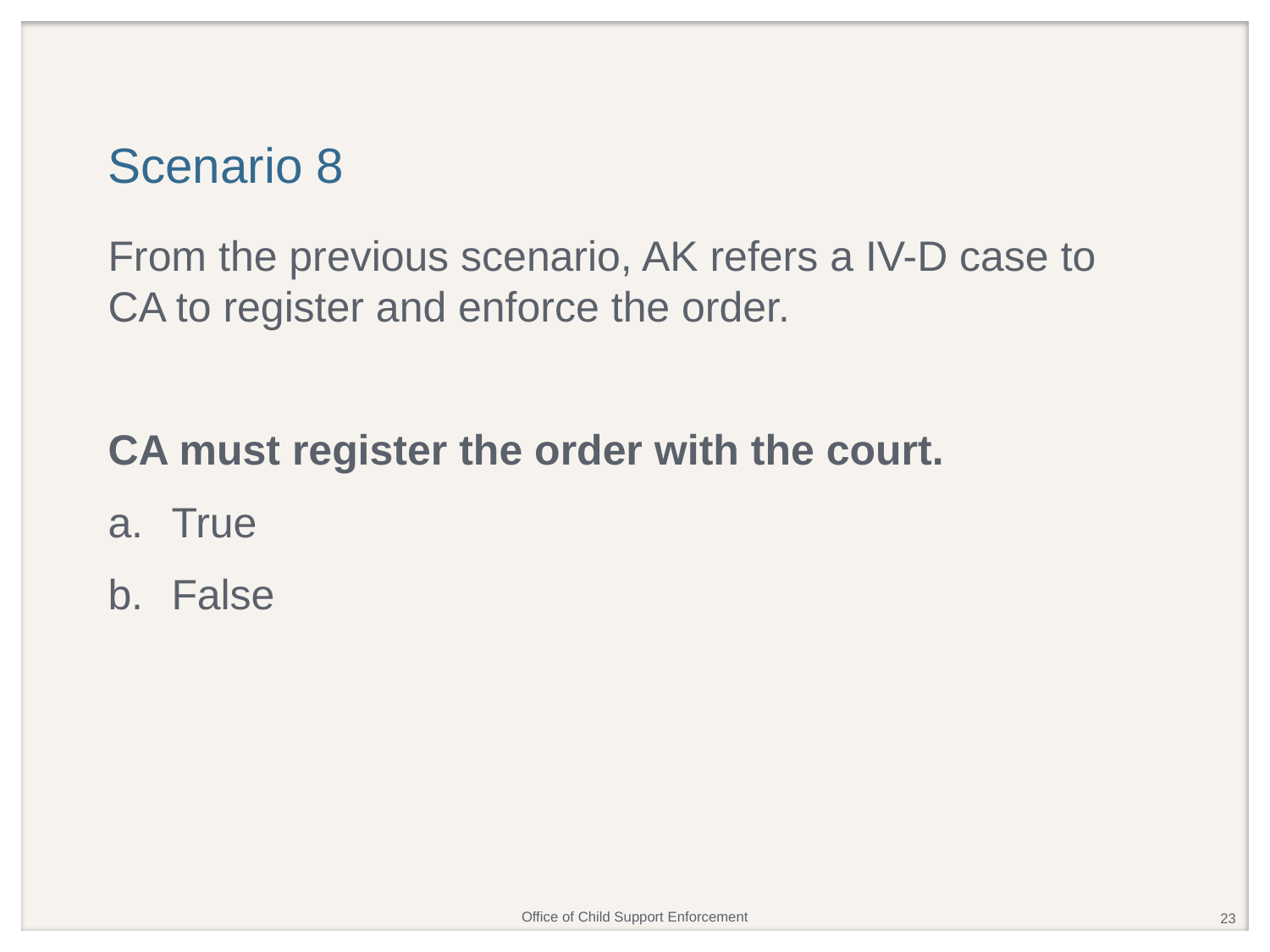

# Scenario 8
From the previous scenario, AK refers a IV-D case to CA to register and enforce the order.

CA must register the order with the court.
True
False

23